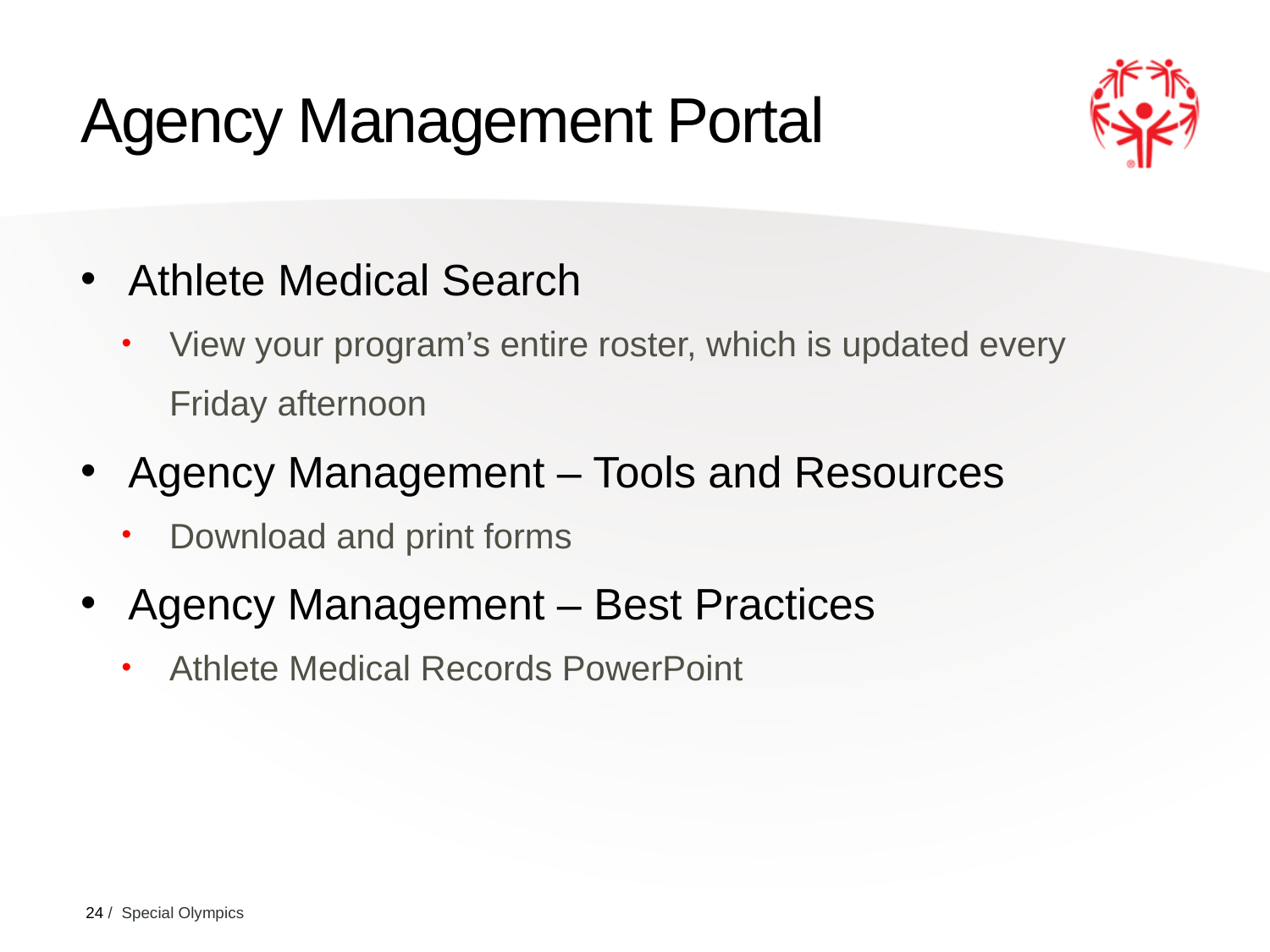

# Agency Management Portal
Athlete Medical Search
View your program’s entire roster, which is updated every Friday afternoon
Agency Management – Tools and Resources
Download and print forms
Agency Management – Best Practices
Athlete Medical Records PowerPoint
24 /  Special Olympics